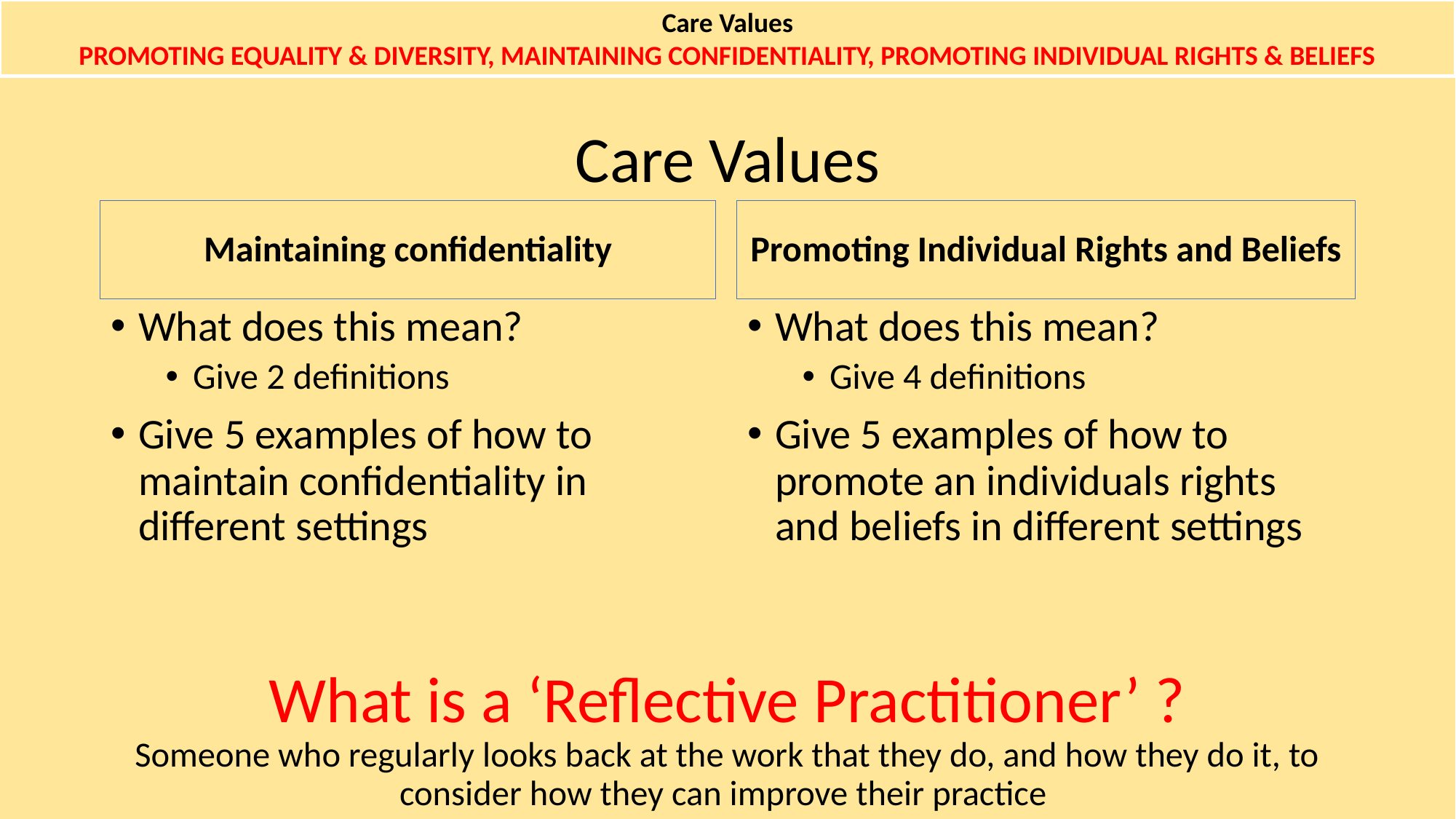

Care Values
PROMOTING EQUALITY & DIVERSITY, MAINTAINING CONFIDENTIALITY, PROMOTING INDIVIDUAL RIGHTS & BELIEFS
# Care Values
Maintaining confidentiality
Promoting Individual Rights and Beliefs
What does this mean?
Give 2 definitions
Give 5 examples of how to maintain confidentiality in different settings
What does this mean?
Give 4 definitions
Give 5 examples of how to promote an individuals rights and beliefs in different settings

What is a ‘Reflective Practitioner’ ?
Someone who regularly looks back at the work that they do, and how they do it, to consider how they can improve their practice